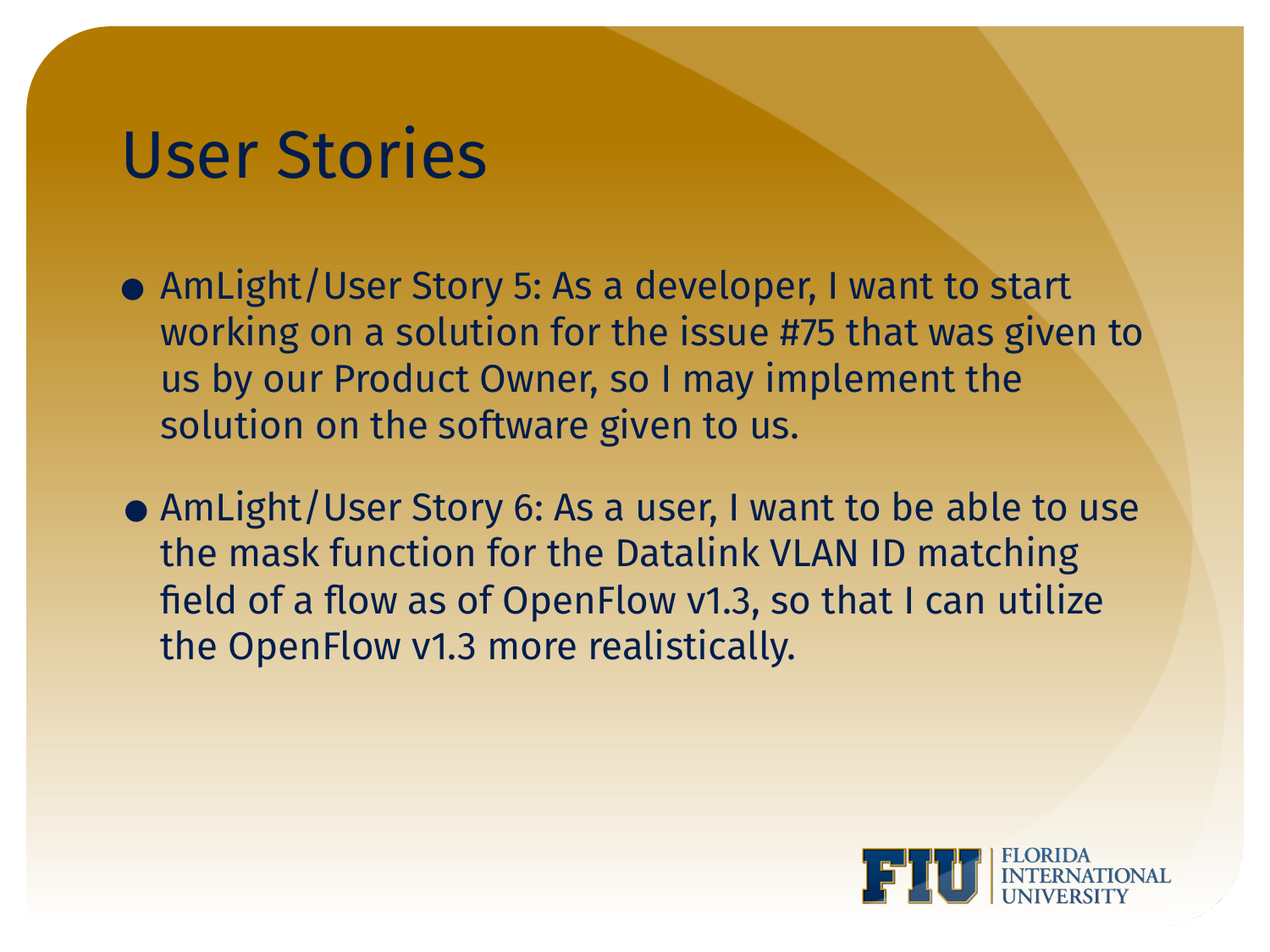

# User Stories
AmLight/User Story 5: As a developer, I want to start working on a solution for the issue #75 that was given to us by our Product Owner, so I may implement the solution on the software given to us.
AmLight/User Story 6: As a user, I want to be able to use the mask function for the Datalink VLAN ID matching field of a flow as of OpenFlow v1.3, so that I can utilize the OpenFlow v1.3 more realistically.